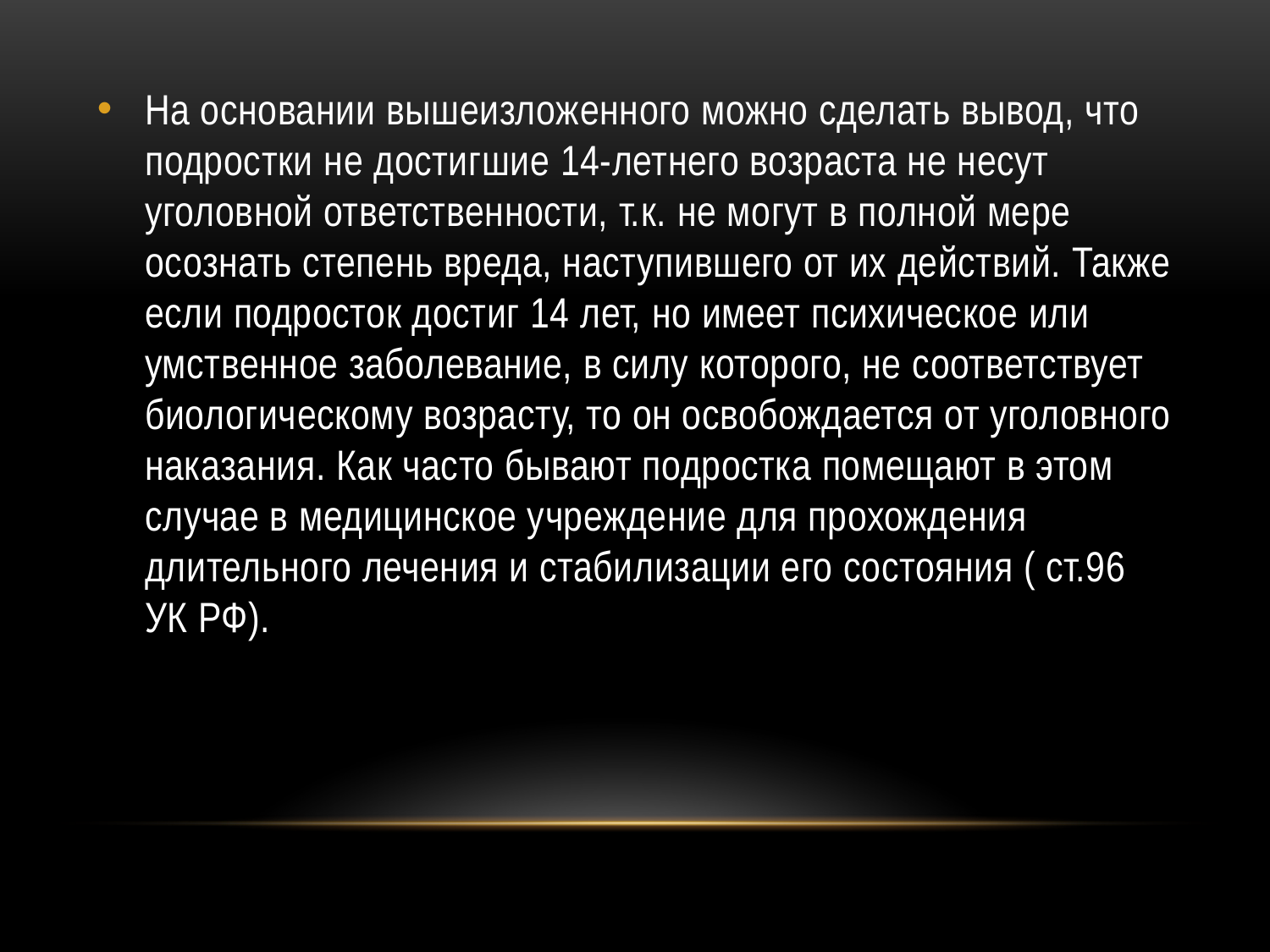

На основании вышеизложенного можно сделать вывод, что подростки не достигшие 14-летнего возраста не несут уголовной ответственности, т.к. не могут в полной мере осознать степень вреда, наступившего от их действий. Также если подросток достиг 14 лет, но имеет психическое или умственное заболевание, в силу которого, не соответствует биологическому возрасту, то он освобождается от уголовного наказания. Как часто бывают подростка помещают в этом случае в медицинское учреждение для прохождения длительного лечения и стабилизации его состояния ( ст.96 УК РФ).